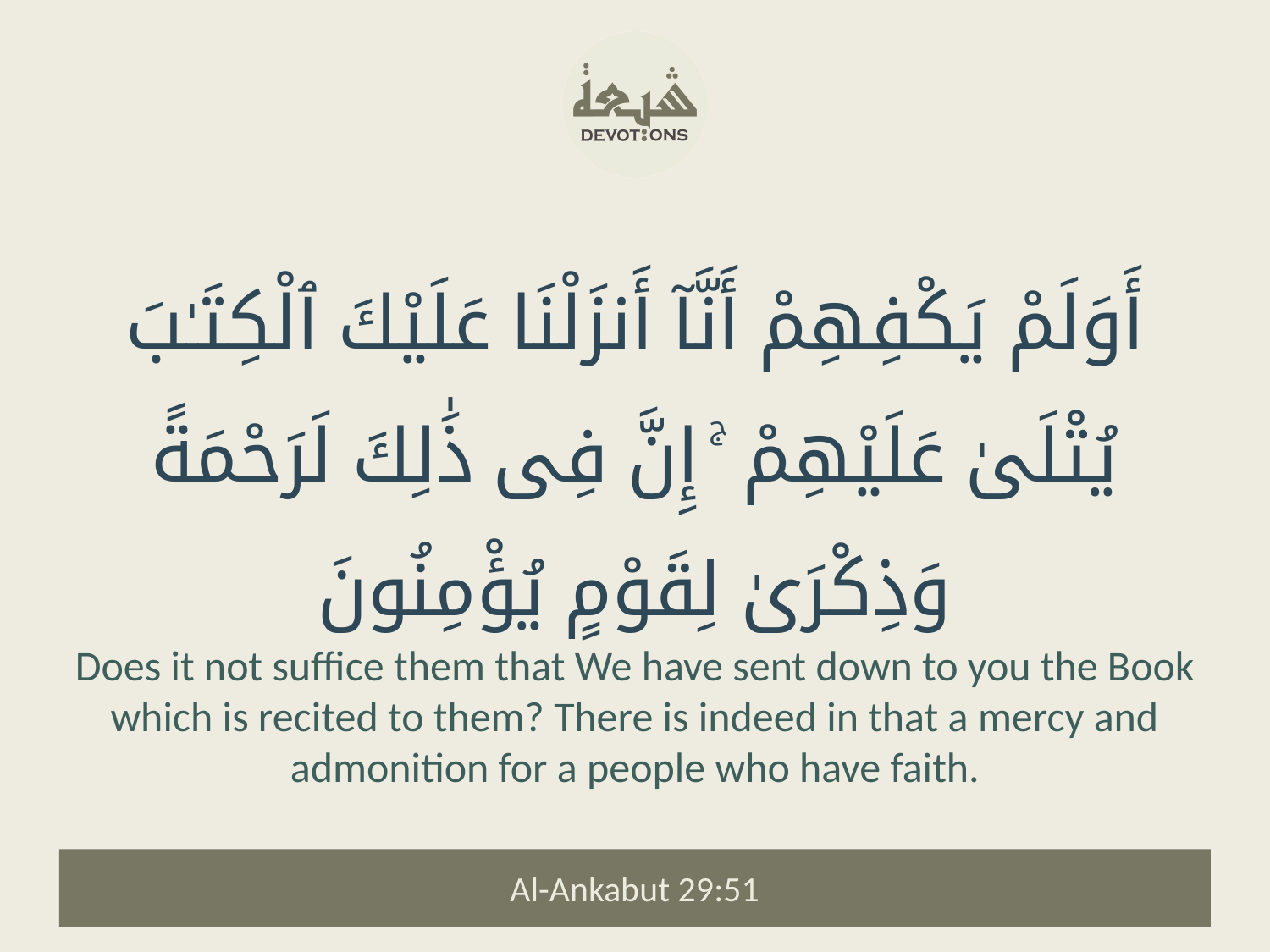

أَوَلَمْ يَكْفِهِمْ أَنَّآ أَنزَلْنَا عَلَيْكَ ٱلْكِتَـٰبَ يُتْلَىٰ عَلَيْهِمْ ۚ إِنَّ فِى ذَٰلِكَ لَرَحْمَةً وَذِكْرَىٰ لِقَوْمٍ يُؤْمِنُونَ
Does it not suffice them that We have sent down to you the Book which is recited to them? There is indeed in that a mercy and admonition for a people who have faith.
Al-Ankabut 29:51